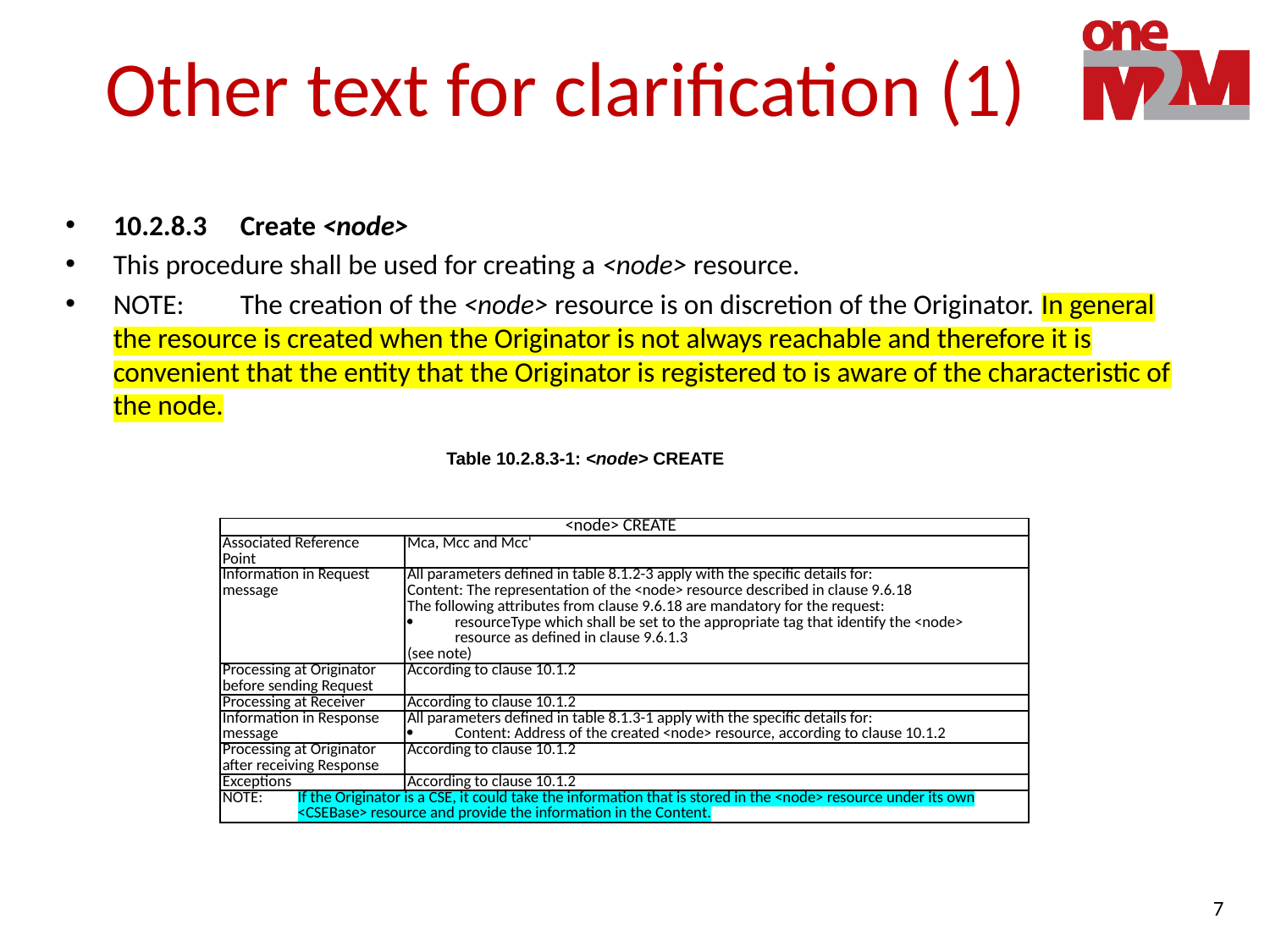

# Other text for clarification (1)
10.2.8.3	Create <node>
This procedure shall be used for creating a <node> resource.
NOTE:	The creation of the <node> resource is on discretion of the Originator. In general the resource is created when the Originator is not always reachable and therefore it is convenient that the entity that the Originator is registered to is aware of the characteristic of the node.

Table 10.2.8.3-1: <node> CREATE

| <node> CREATE |  |
| --- | --- |
| Associated Reference Point | Mca, Mcc and Mcc' |
| Information in Request message | All parameters defined in table 8.1.2-3 apply with the specific details for: Content: The representation of the <node> resource described in clause 9.6.18 The following attributes from clause 9.6.18 are mandatory for the request: resourceType which shall be set to the appropriate tag that identify the <node> resource as defined in clause 9.6.1.3 (see note) |
| Processing at Originator before sending Request | According to clause 10.1.2 |
| Processing at Receiver | According to clause 10.1.2 |
| Information in Response message | All parameters defined in table 8.1.3-1 apply with the specific details for: Content: Address of the created <node> resource, according to clause 10.1.2 |
| Processing at Originator after receiving Response | According to clause 10.1.2 |
| Exceptions | According to clause 10.1.2 |
| NOTE: If the Originator is a CSE, it could take the information that is stored in the <node> resource under its own <CSEBase> resource and provide the information in the Content. |  |